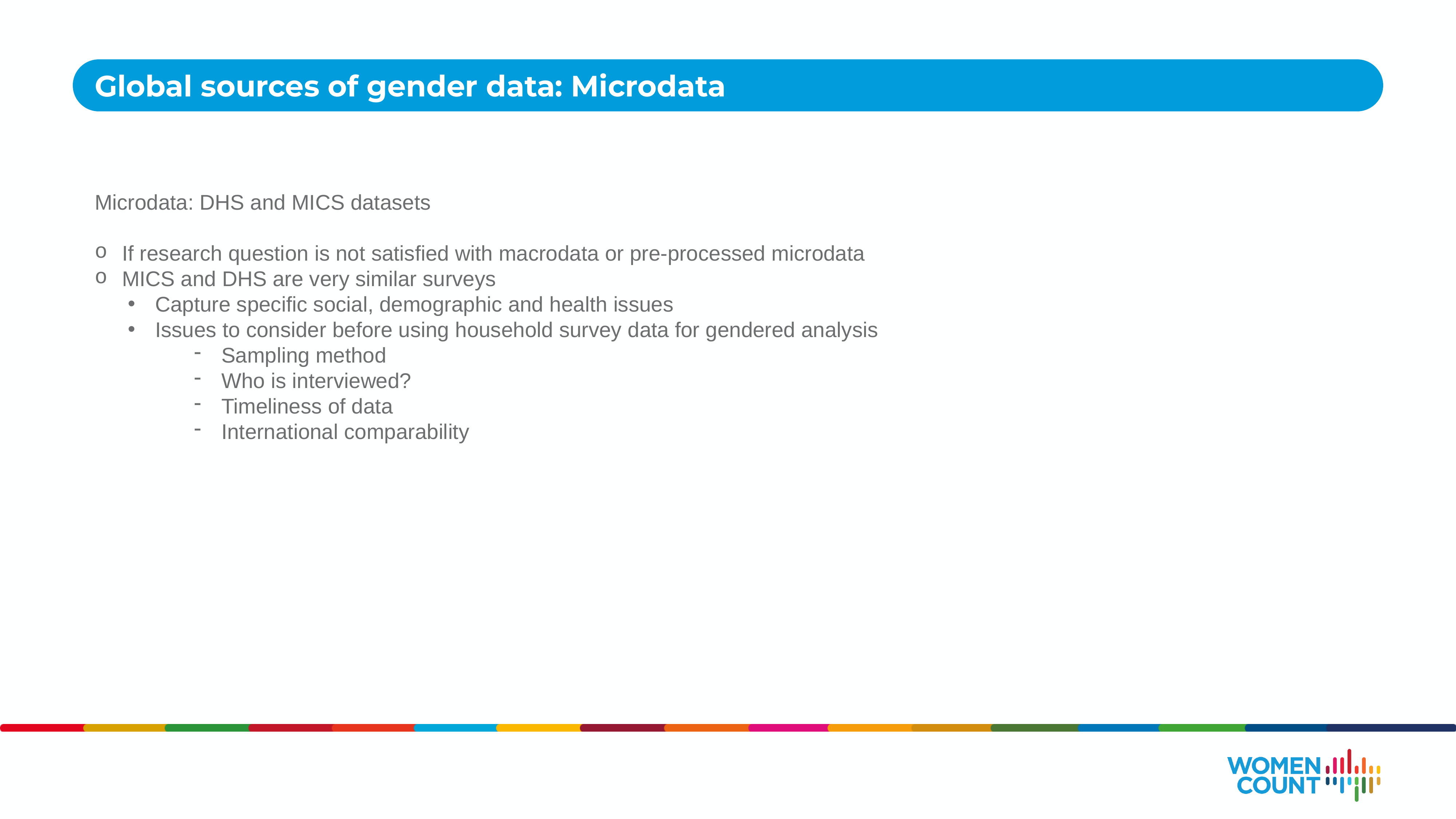

Global sources of gender data: Microdata

Microdata: DHS and MICS datasets

If research question is not satisfied with macrodata or pre-processed microdata
MICS and DHS are very similar surveys
Capture specific social, demographic and health issues
Issues to consider before using household survey data for gendered analysis
Sampling method
Who is interviewed?
Timeliness of data
International comparability